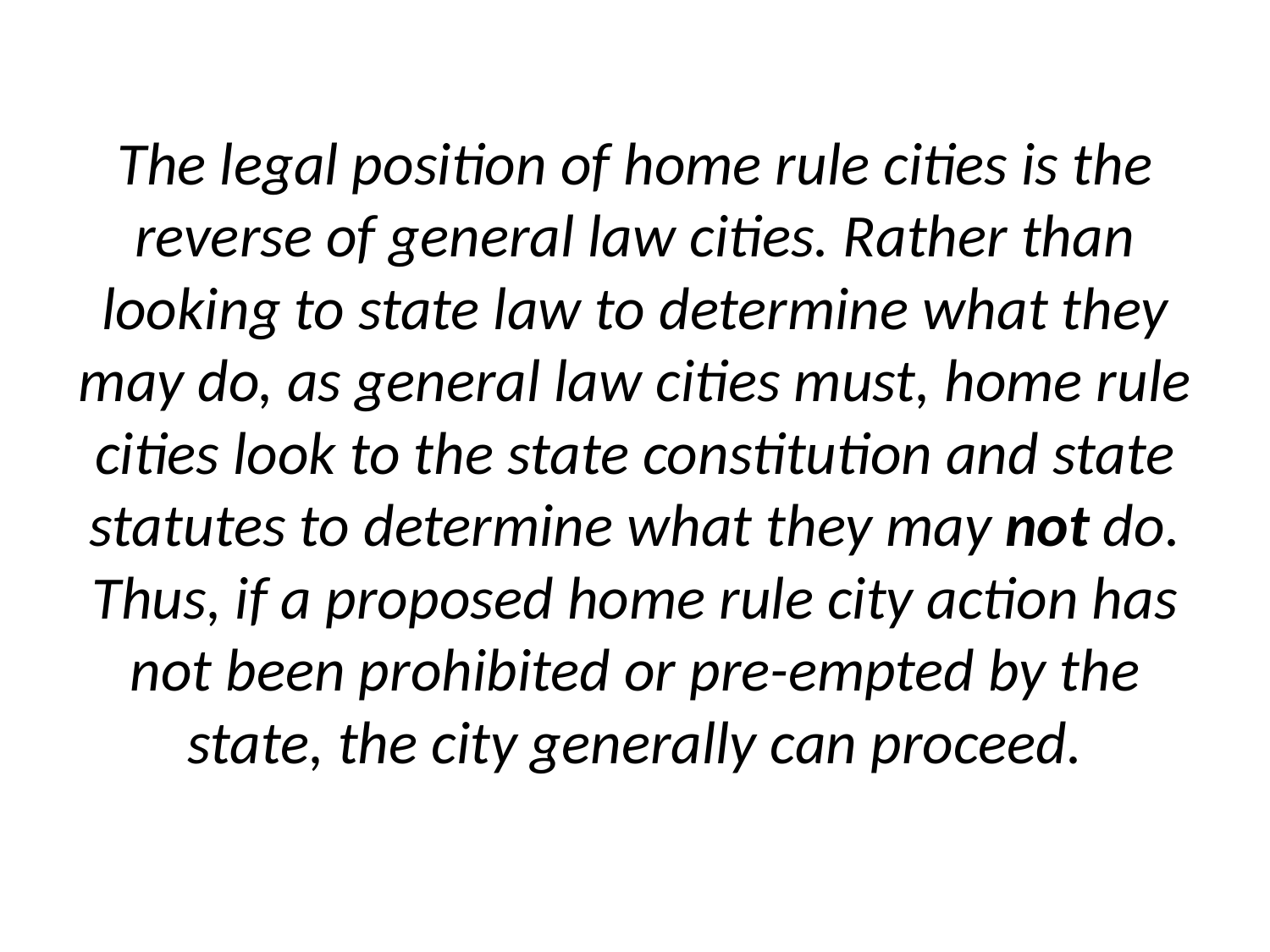

# The legal position of home rule cities is the reverse of general law cities. Rather than looking to state law to determine what they may do, as general law cities must, home rule cities look to the state constitution and state statutes to determine what they may not do. Thus, if a proposed home rule city action has not been prohibited or pre-empted by the state, the city generally can proceed.